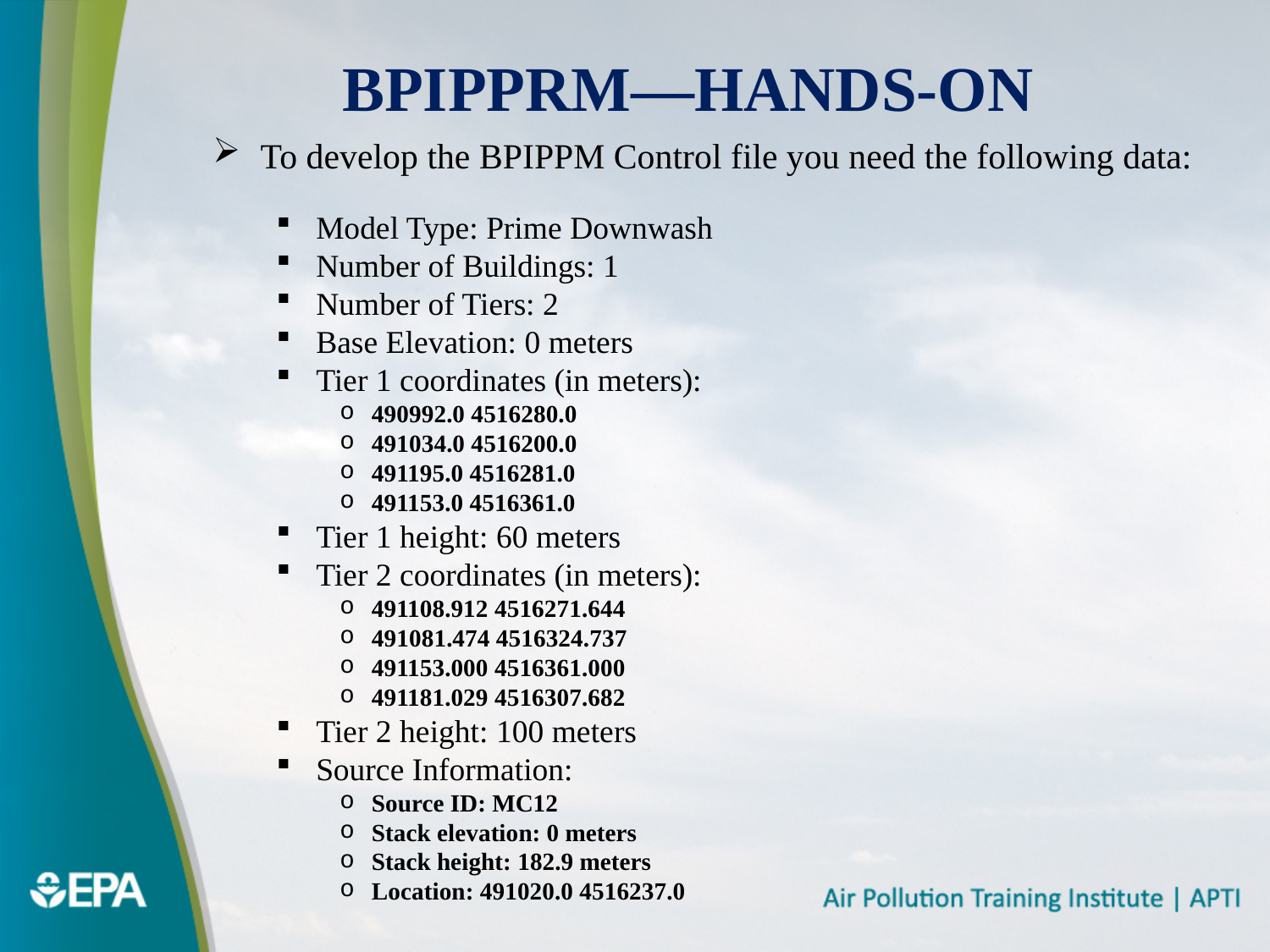

# BPIPPRM—Hands-on
To develop the BPIPPM Control file you need the following data:
Model Type: Prime Downwash
Number of Buildings: 1
Number of Tiers: 2
Base Elevation: 0 meters
Tier 1 coordinates (in meters):
490992.0 4516280.0
491034.0 4516200.0
491195.0 4516281.0
491153.0 4516361.0
Tier 1 height: 60 meters
Tier 2 coordinates (in meters):
491108.912 4516271.644
491081.474 4516324.737
491153.000 4516361.000
491181.029 4516307.682
Tier 2 height: 100 meters
Source Information:
Source ID: MC12
Stack elevation: 0 meters
Stack height: 182.9 meters
Location: 491020.0 4516237.0